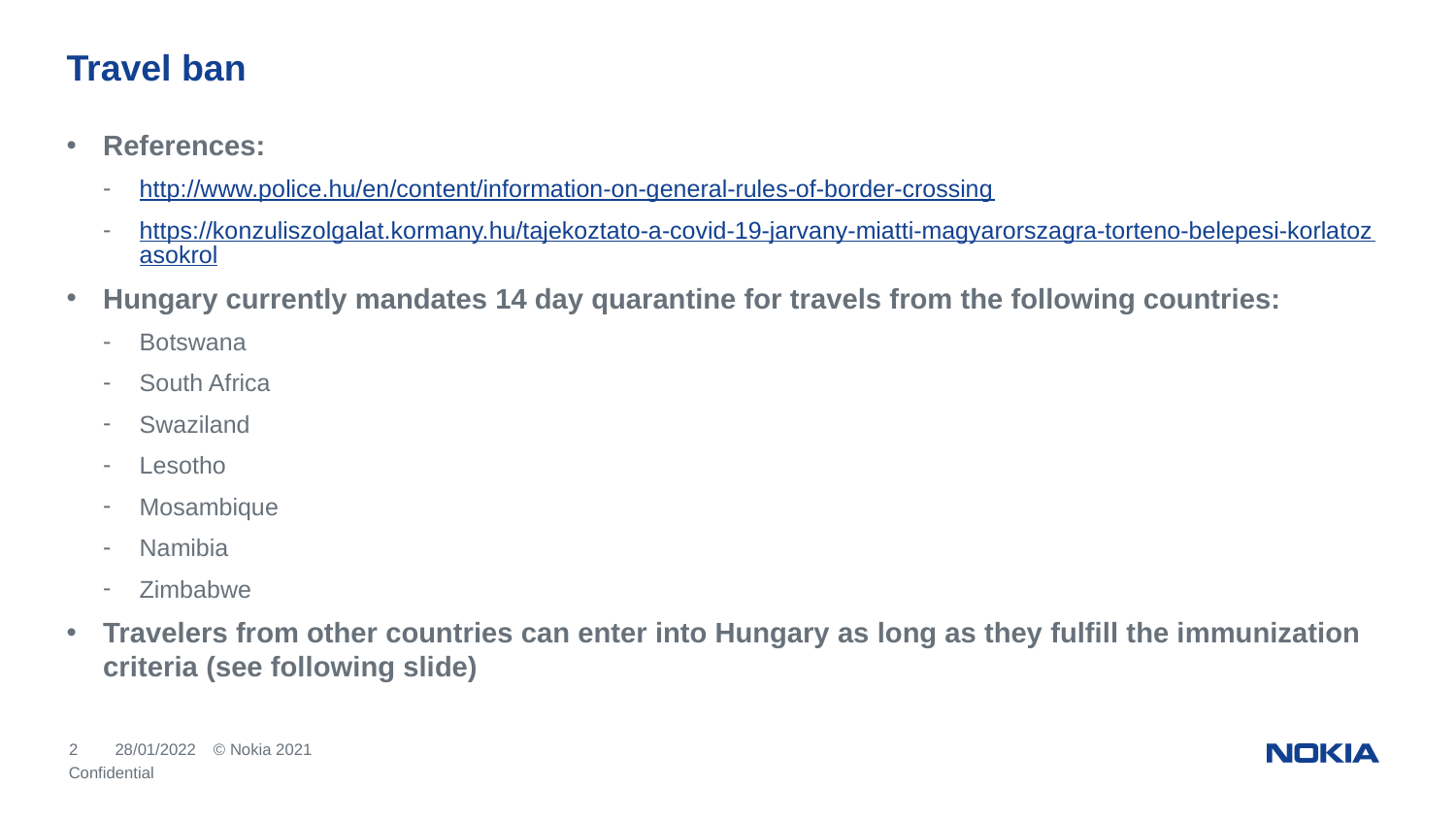

# Travel ban
References:
http://www.police.hu/en/content/information-on-general-rules-of-border-crossing
https://konzuliszolgalat.kormany.hu/tajekoztato-a-covid-19-jarvany-miatti-magyarorszagra-torteno-belepesi-korlatozasokrol
Hungary currently mandates 14 day quarantine for travels from the following countries:
Botswana
South Africa
Swaziland
Lesotho
Mosambique
Namibia
Zimbabwe
Travelers from other countries can enter into Hungary as long as they fulfill the immunization criteria (see following slide)